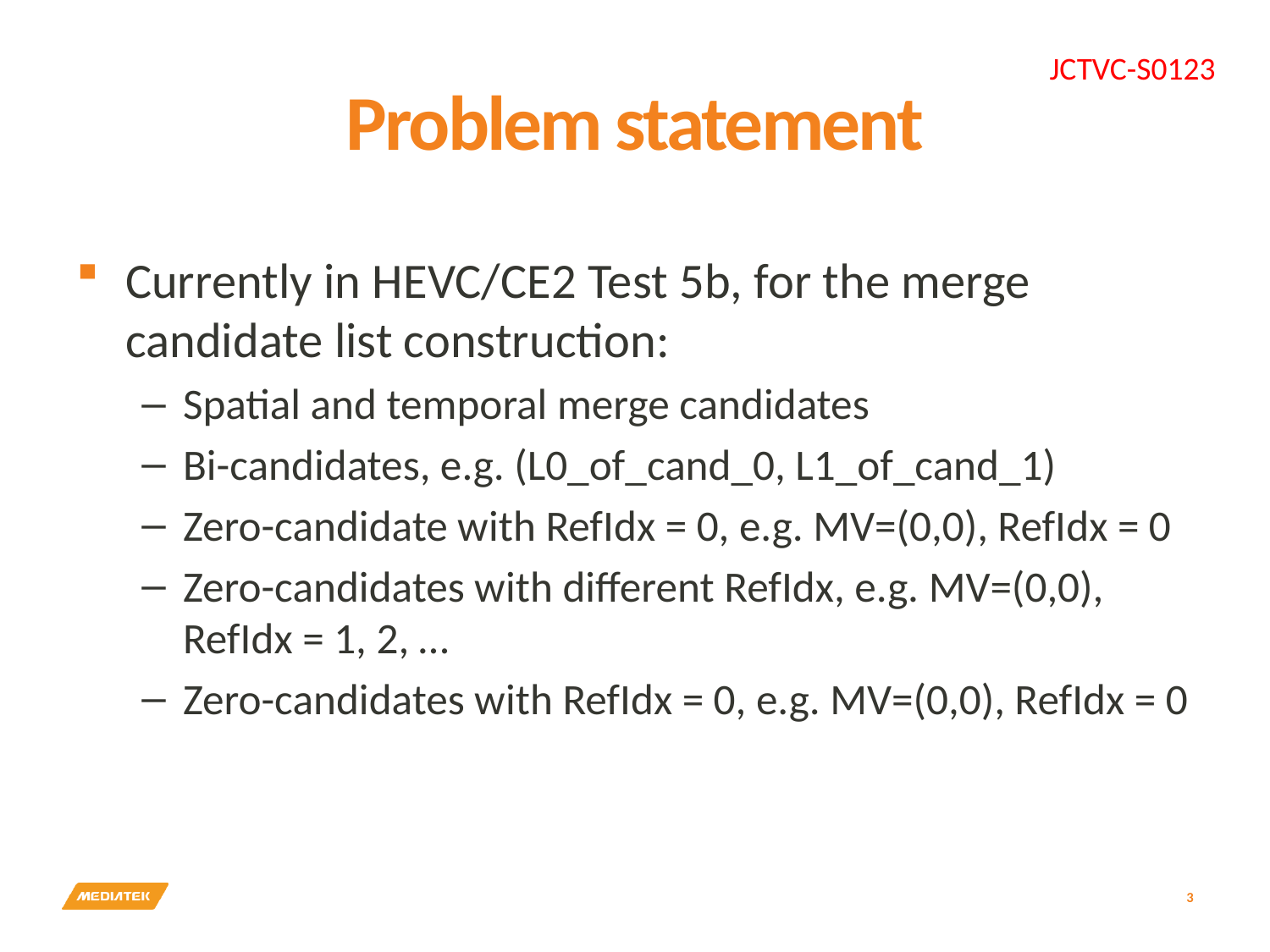

JCTVC-S0123
# Problem statement
Currently in HEVC/CE2 Test 5b, for the merge candidate list construction:
Spatial and temporal merge candidates
Bi-candidates, e.g. (L0_of_cand_0, L1_of_cand_1)
Zero-candidate with RefIdx = 0, e.g. MV=(0,0), RefIdx = 0
Zero-candidates with different RefIdx, e.g. MV=(0,0), RefIdx = 1, 2, …
Zero-candidates with RefIdx = 0, e.g. MV=(0,0), RefIdx = 0

3